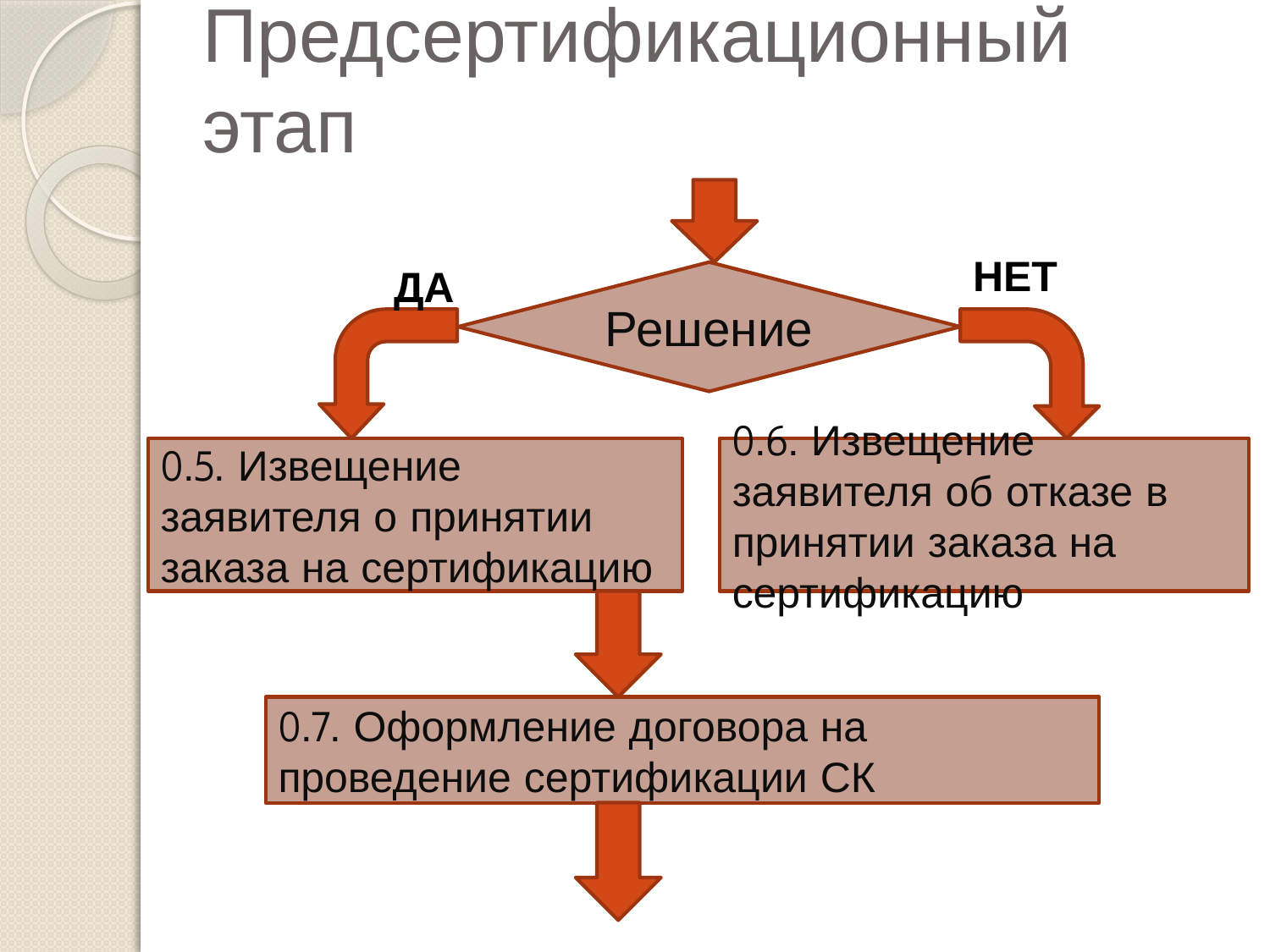

# Предсертификационный этап

Решение

0.5. Извещение заявителя о принятии заказа на сертификацию
0.6. Извещение заявителя об отказе в принятии заказа на сертификацию

0.7. Оформление договора на проведение сертификации СК

НЕТ
ДА